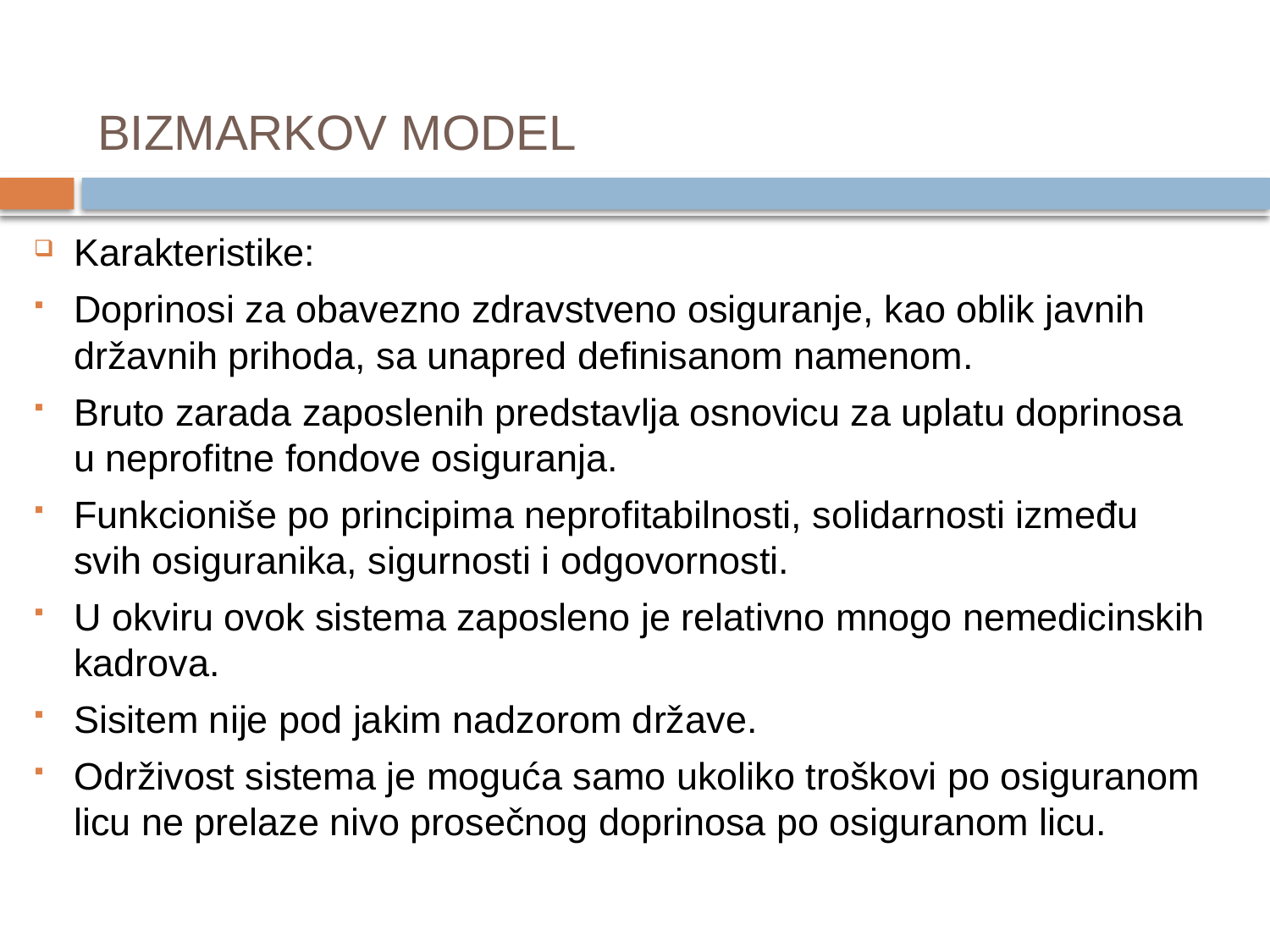

# BIZMARKOV MODEL
Karakteristike:
Doprinosi za obavezno zdravstveno osiguranje, kao oblik javnih državnih prihoda, sa unapred definisanom namenom.
Bruto zarada zaposlenih predstavlja osnovicu za uplatu doprinosa u neprofitne fondove osiguranja.
Funkcioniše po principima neprofitabilnosti, solidarnosti između svih osiguranika, sigurnosti i odgovornosti.
U okviru ovok sistema zaposleno je relativno mnogo nemedicinskih kadrova.
Sisitem nije pod jakim nadzorom države.
Održivost sistema je moguća samo ukoliko troškovi po osiguranom licu ne prelaze nivo prosečnog doprinosa po osiguranom licu.